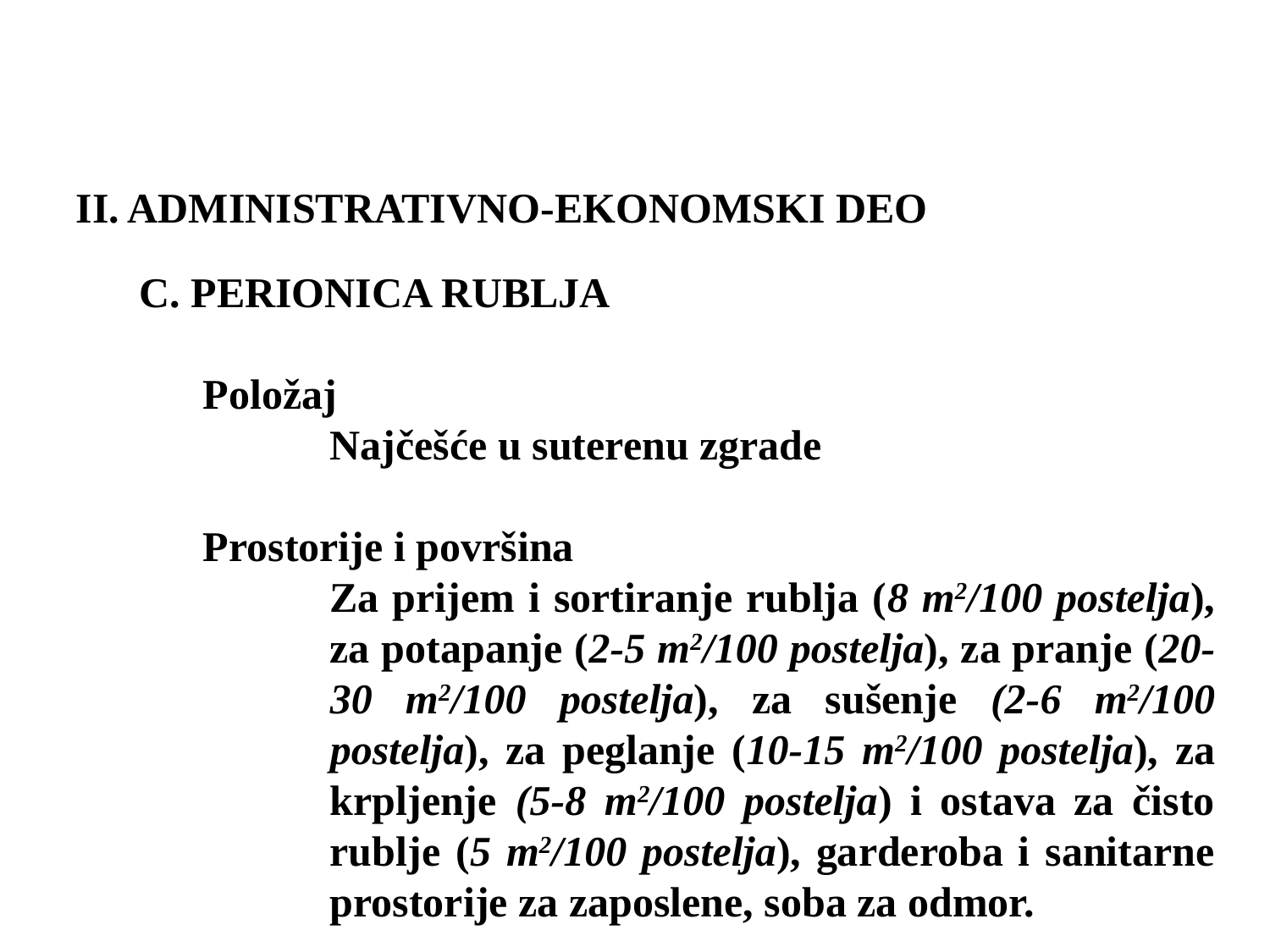

II. ADMINISTRATIVNO-EKONOMSKI DEO

C. PERIONICA RUBLJA

	Položaj
		Najčešće u suterenu zgrade

	Prostorije i površina
Za prijem i sortiranje rublja (8 m2/100 postelja), za potapanje (2-5 m2/100 postelja), za pranje (20-30 m2/100 postelja), za sušenje (2-6 m2/100 postelja), za peglanje (10-15 m2/100 postelja), za krpljenje (5-8 m2/100 postelja) i ostava za čisto rublje (5 m2/100 postelja), garderoba i sanitarne prostorije za zaposlene, soba za odmor.